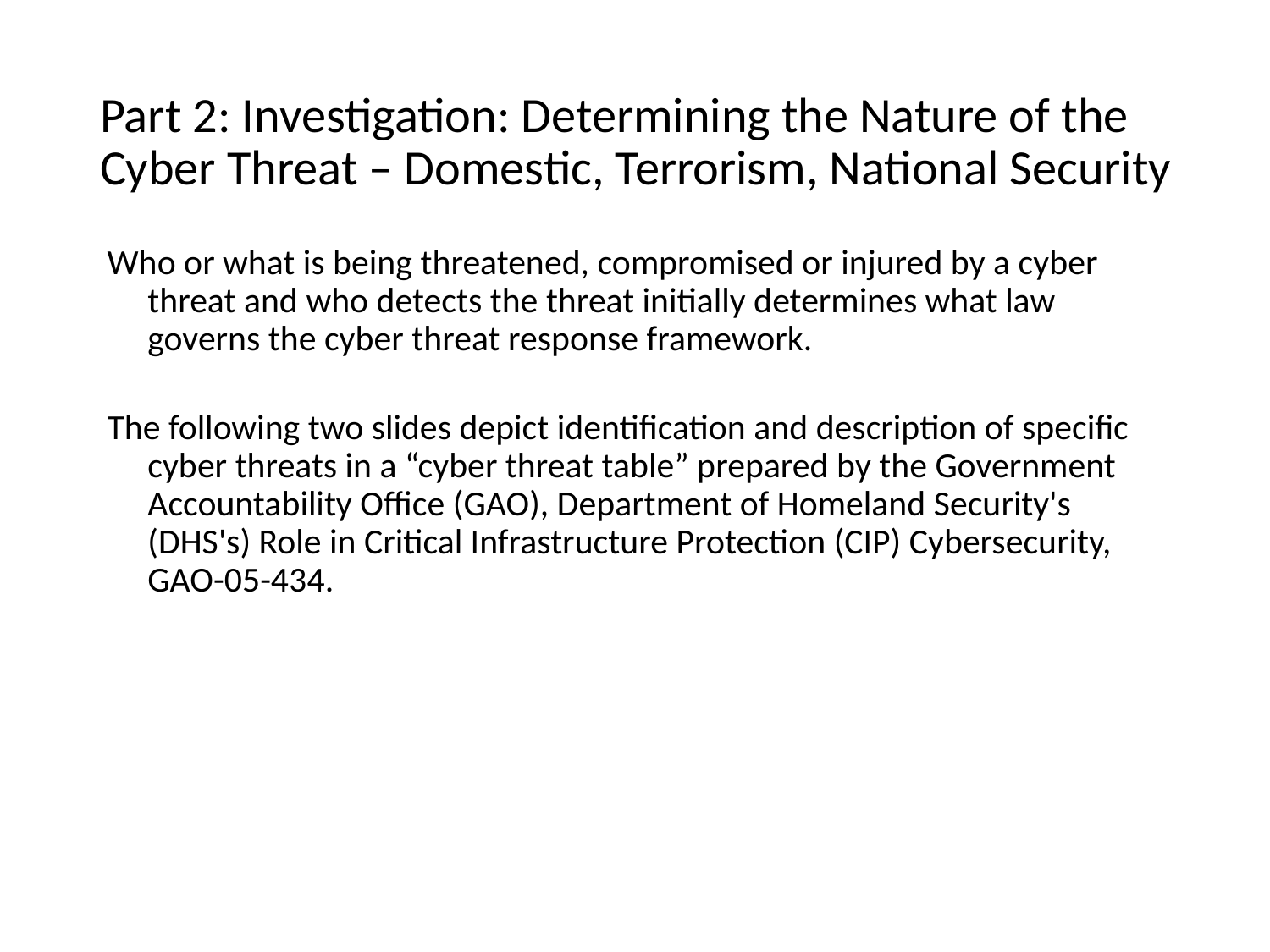

# Part 2: Investigation: Determining the Nature of the Cyber Threat – Domestic, Terrorism, National Security
Who or what is being threatened, compromised or injured by a cyber threat and who detects the threat initially determines what law governs the cyber threat response framework.

The following two slides depict identification and description of specific cyber threats in a “cyber threat table” prepared by the Government Accountability Office (GAO), Department of Homeland Security's (DHS's) Role in Critical Infrastructure Protection (CIP) Cybersecurity, GAO-05-434.